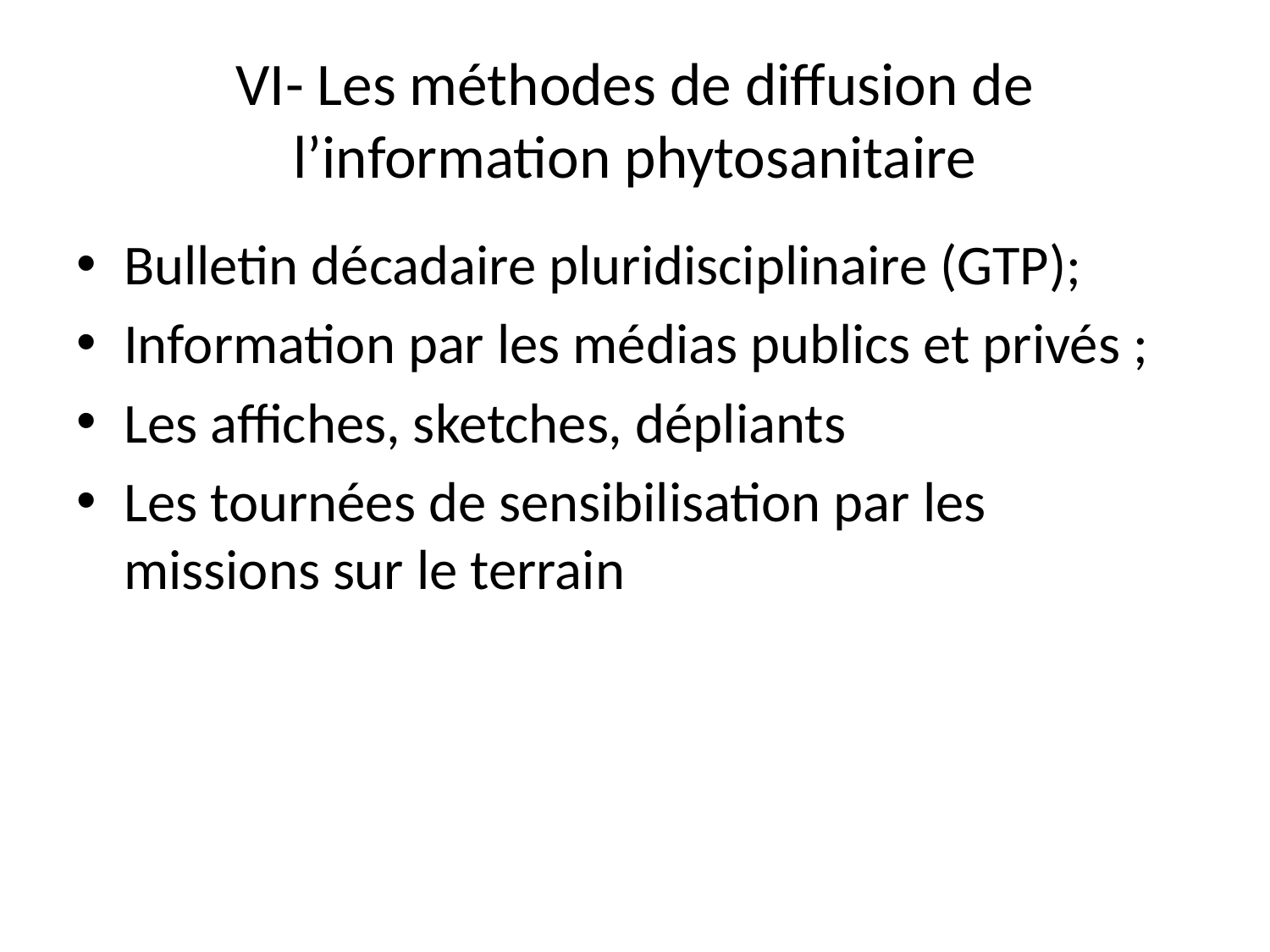

# VI- Les méthodes de diffusion de l’information phytosanitaire
Bulletin décadaire pluridisciplinaire (GTP);
Information par les médias publics et privés ;
Les affiches, sketches, dépliants
Les tournées de sensibilisation par les missions sur le terrain